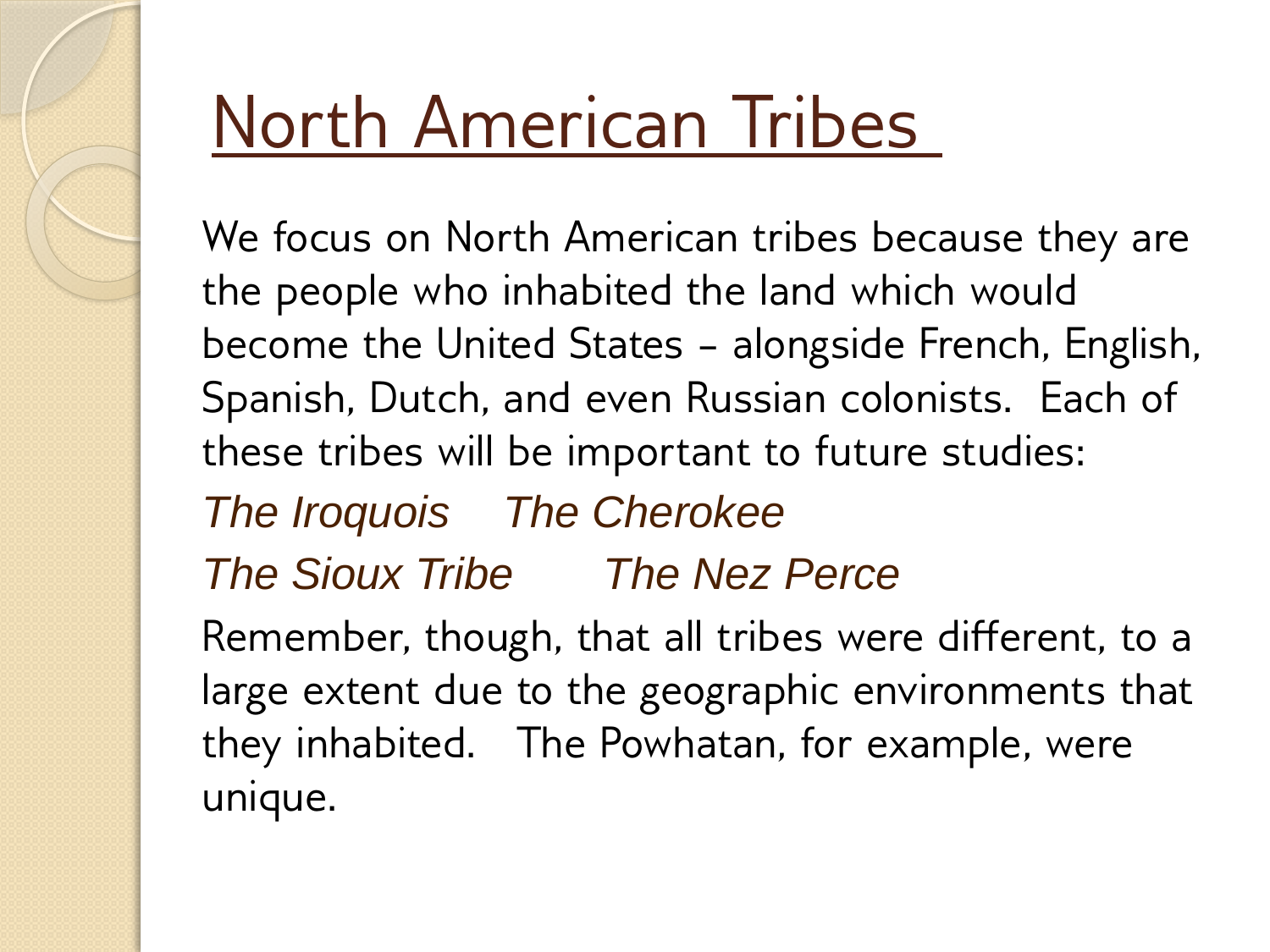

# North American Tribes
We focus on North American tribes because they are the people who inhabited the land which would become the United States – alongside French, English, Spanish, Dutch, and even Russian colonists.  Each of these tribes will be important to future studies:
The Iroquois		The Cherokee
The Sioux Tribe		The Nez Perce
Remember, though, that all tribes were different, to a large extent due to the geographic environments that they inhabited.   The Powhatan, for example, were unique.